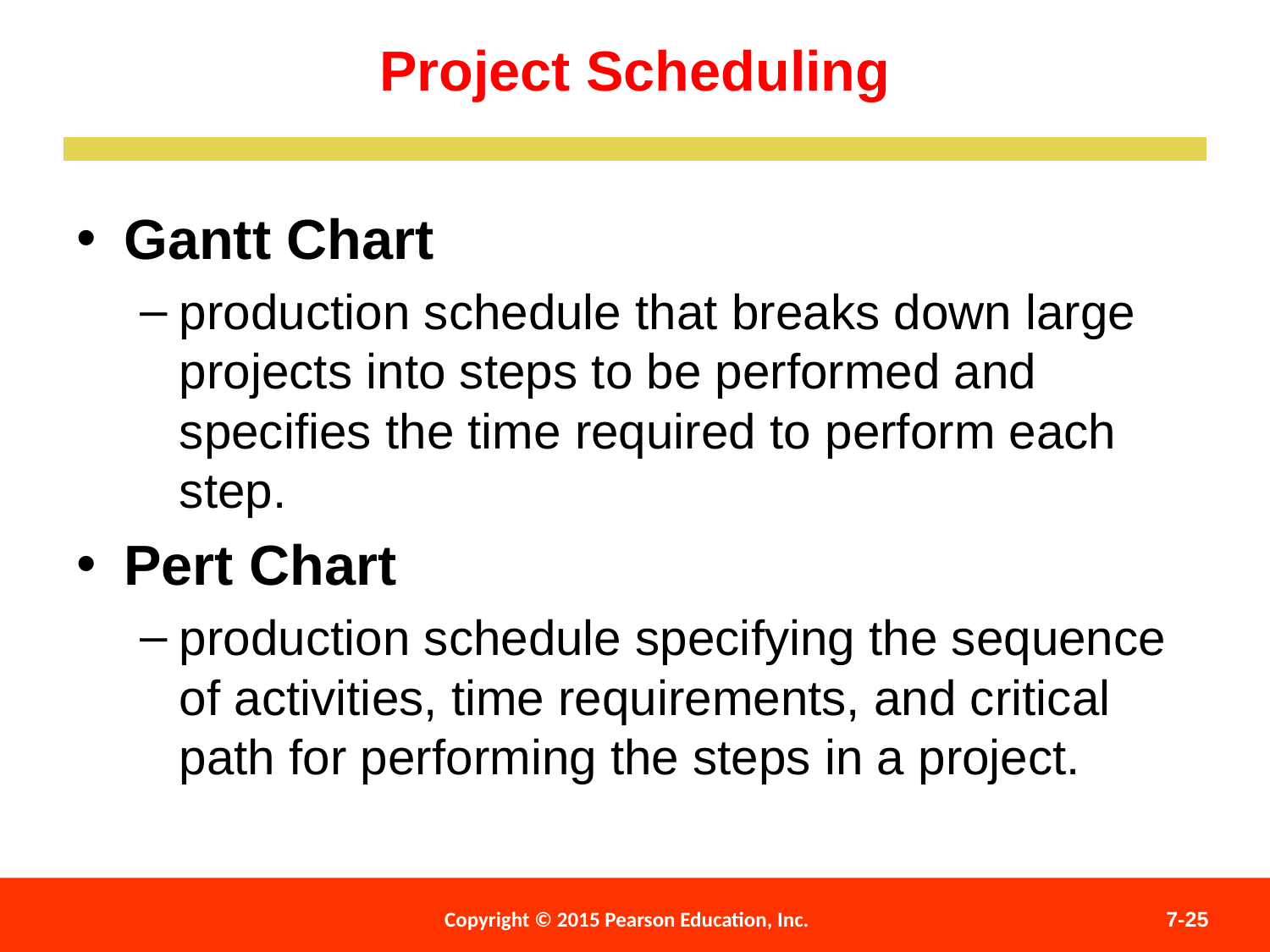

Project Scheduling
Gantt Chart
production schedule that breaks down large projects into steps to be performed and specifies the time required to perform each step.
Pert Chart
production schedule specifying the sequence of activities, time requirements, and critical path for performing the steps in a project.